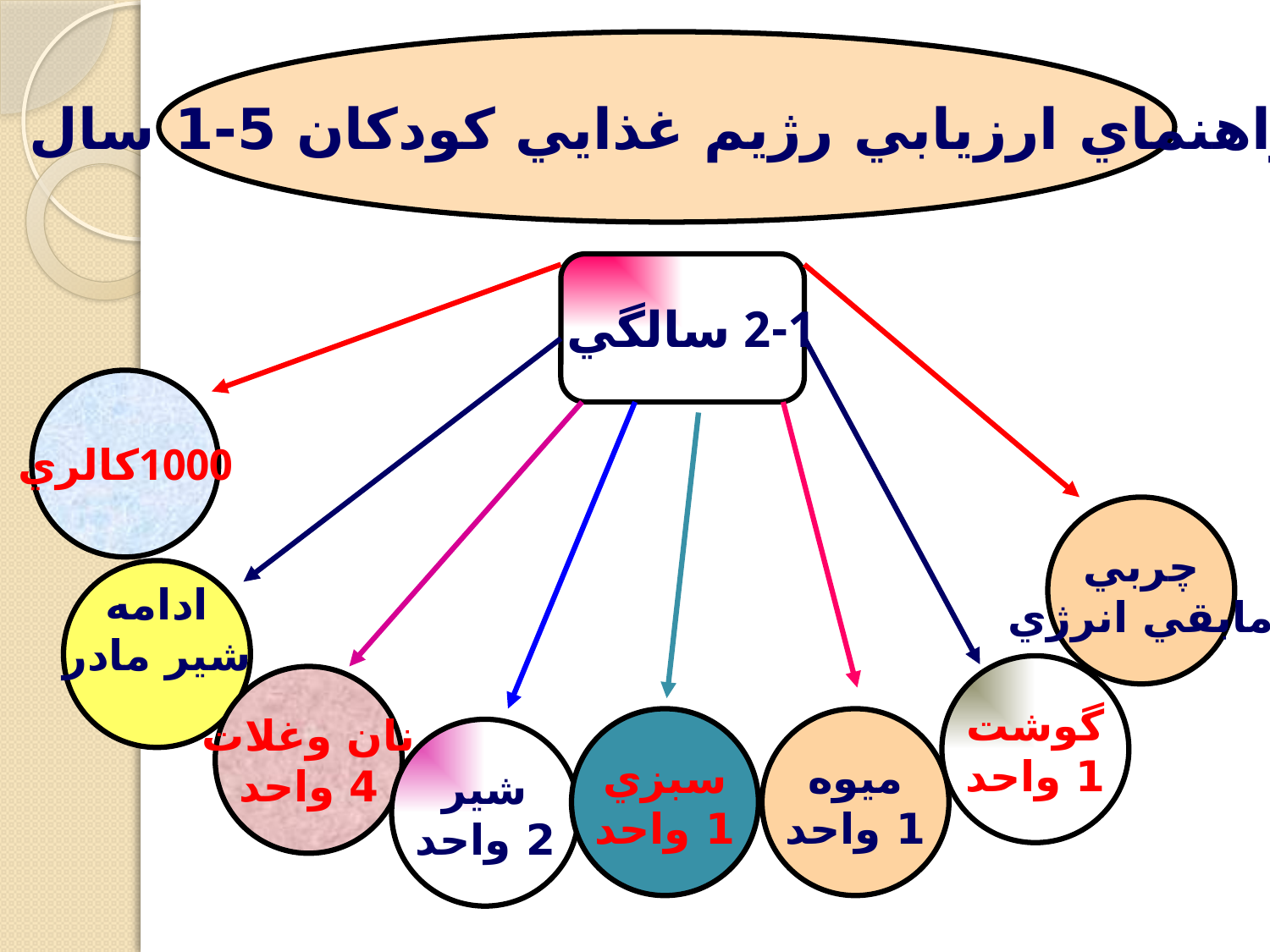

راهنماي ارزيابي رژيم غذايي كودكان 5-1 سال
2-1 سالگي

1000كالري

چربي
مابقي انرژي
ادامه
شير مادر

گوشت
1 واحد
نان وغلات
4 واحد
سبزي
1 واحد
ميوه
1 واحد
شير
2 واحد